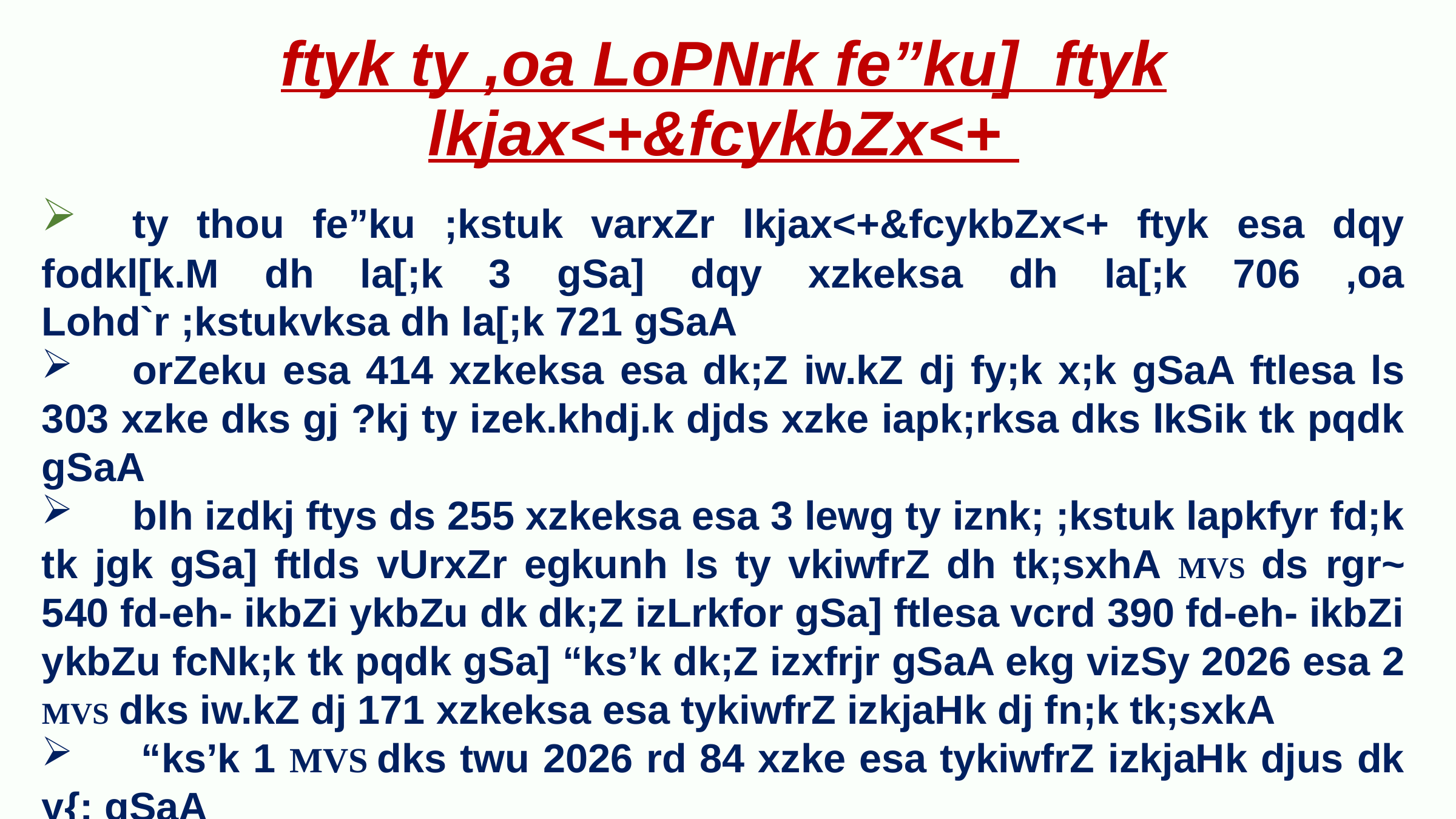

ftyk ty ,oa LoPNrk fe”ku]  ftyk lkjax<+&fcykbZx<+

	ty thou fe”ku ;kstuk varxZr lkjax<+&fcykbZx<+ ftyk esa dqy fodkl[k.M dh la[;k 3 gSa] dqy xzkeksa dh la[;k 706 ,oa Lohd`r ;kstukvksa dh la[;k 721 gSaA
	orZeku esa 414 xzkeksa esa dk;Z iw.kZ dj fy;k x;k gSaA ftlesa ls 303 xzke dks gj ?kj ty izek.khdj.k djds xzke iapk;rksa dks lkSik tk pqdk gSaA
	blh izdkj ftys ds 255 xzkeksa esa 3 lewg ty iznk; ;kstuk lapkfyr fd;k tk jgk gSa] ftlds vUrxZr egkunh ls ty vkiwfrZ dh tk;sxhA MVS ds rgr~ 540 fd-eh- ikbZi ykbZu dk dk;Z izLrkfor gSa] ftlesa vcrd 390 fd-eh- ikbZi ykbZu fcNk;k tk pqdk gSa] “ks’k dk;Z izxfrjr gSaA ekg vizSy 2026 esa 2 MVS dks iw.kZ dj 171 xzkeksa esa tykiwfrZ izkjaHk dj fn;k tk;sxkA
     “ks’k 1 MVS dks twu 2026 rd 84 xzke esa tykiwfrZ izkjaHk djus dk y{; gSaA
ty thou fe”ku ;kstuk ds rgr~ bls 2 Hkkxksa esa oxhZd`r fd;k x;k gS&
 lewg ty iznk; ;kstuk ds rgr~ 255 xzke esa ty vkiwfrZ fd;k tk;sxkA
 ,dy xzke  ,oa jsVªksfQfVax ty iznk; ;kstuk ds rgr~ lapkfyr& 451 xzke gSaA ftlesa DyksfjusVj izko/kkfur gSa]
   ftlesa i;kZIr ty ds lkFk&lkFk “kq)rk dk /;ku j[kk x;k gsaA